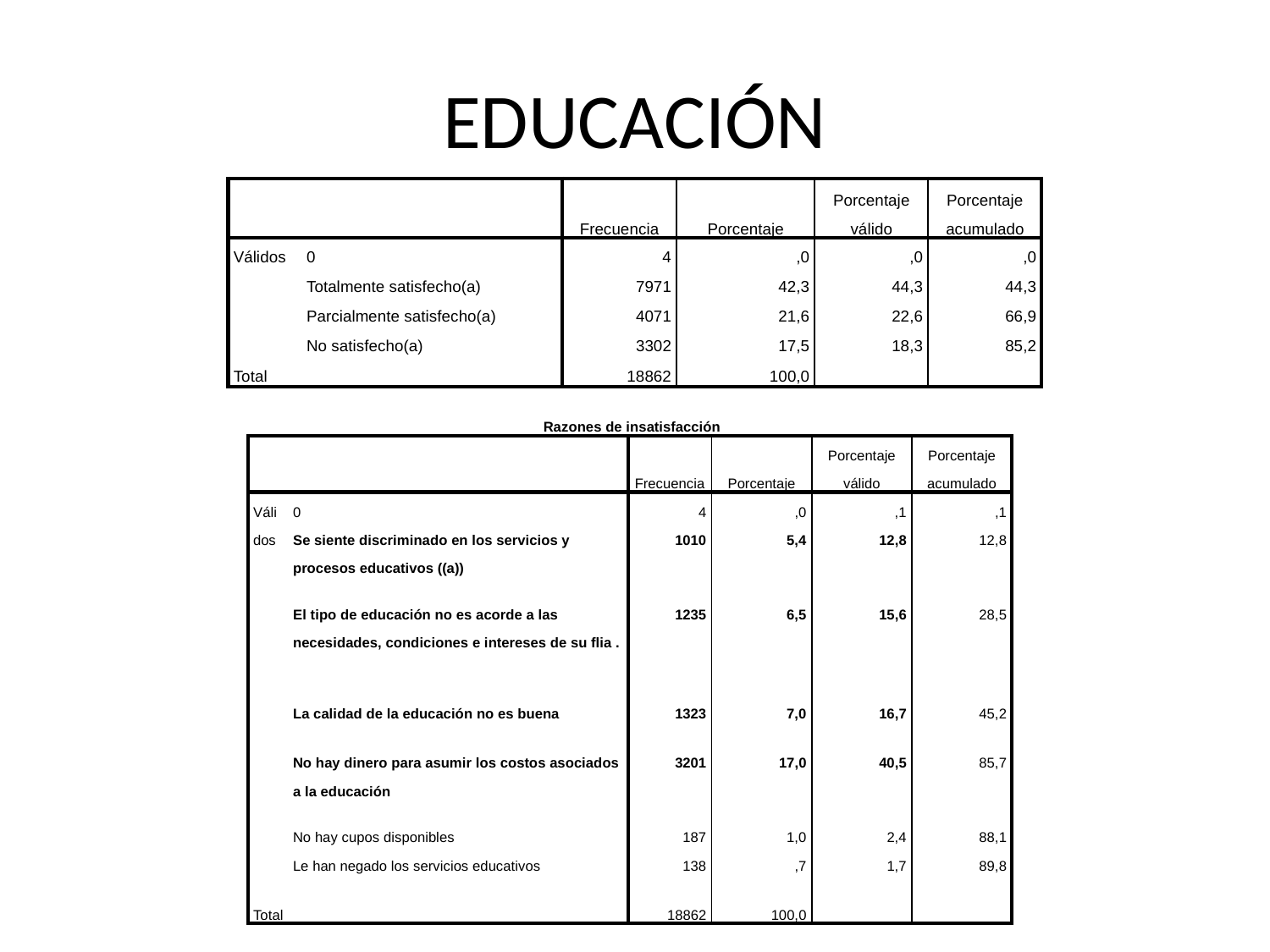

# EDUCACIÓN
|  |  |  |  |  |  |
| --- | --- | --- | --- | --- | --- |
|  |  | Frecuencia | Porcentaje | Porcentaje válido | Porcentaje acumulado |
| Válidos | 0 | 4 | ,0 | ,0 | ,0 |
|  | Totalmente satisfecho(a) | 7971 | 42,3 | 44,3 | 44,3 |
|  | Parcialmente satisfecho(a) | 4071 | 21,6 | 22,6 | 66,9 |
|  | No satisfecho(a) | 3302 | 17,5 | 18,3 | 85,2 |
| Total |  | 18862 | 100,0 |  |  |
| Razones de insatisfacción |  |  |  |  |  |
| --- | --- | --- | --- | --- | --- |
|  |  | Frecuencia | Porcentaje | Porcentaje válido | Porcentaje acumulado |
| Válidos | 0 | 4 | ,0 | ,1 | ,1 |
|  | Se siente discriminado en los servicios y procesos educativos ((a)) | 1010 | 5,4 | 12,8 | 12,8 |
|  | El tipo de educación no es acorde a las necesidades, condiciones e intereses de su flia . | 1235 | 6,5 | 15,6 | 28,5 |
|  | La calidad de la educación no es buena | 1323 | 7,0 | 16,7 | 45,2 |
|  | No hay dinero para asumir los costos asociados a la educación | 3201 | 17,0 | 40,5 | 85,7 |
|  | No hay cupos disponibles | 187 | 1,0 | 2,4 | 88,1 |
|  | Le han negado los servicios educativos | 138 | ,7 | 1,7 | 89,8 |
| Total |  | 18862 | 100,0 |  |  |